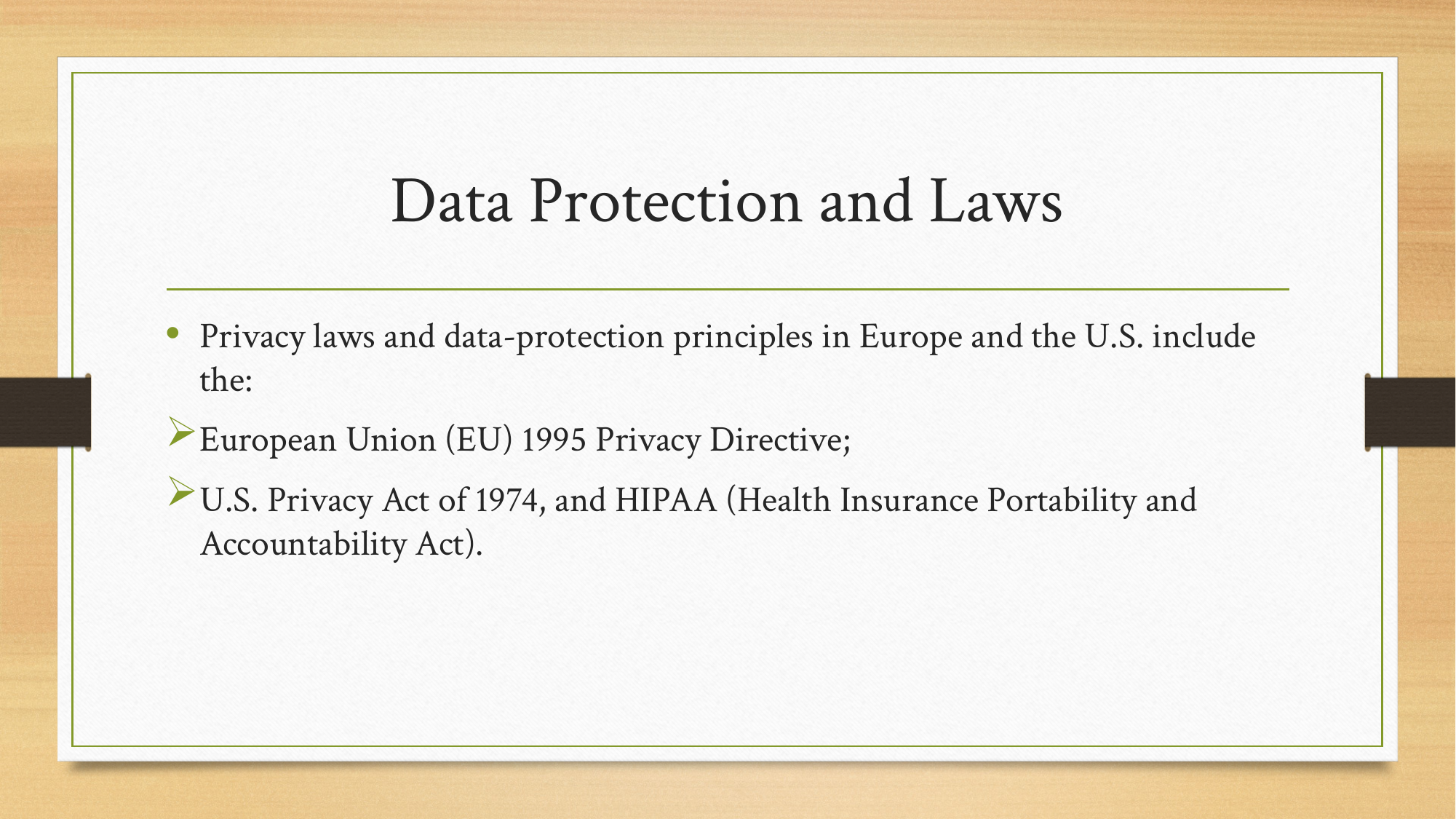

# Data Protection and Laws
Privacy laws and data-protection principles in Europe and the U.S. include the:
European Union (EU) 1995 Privacy Directive;
U.S. Privacy Act of 1974, and HIPAA (Health Insurance Portability and Accountability Act).